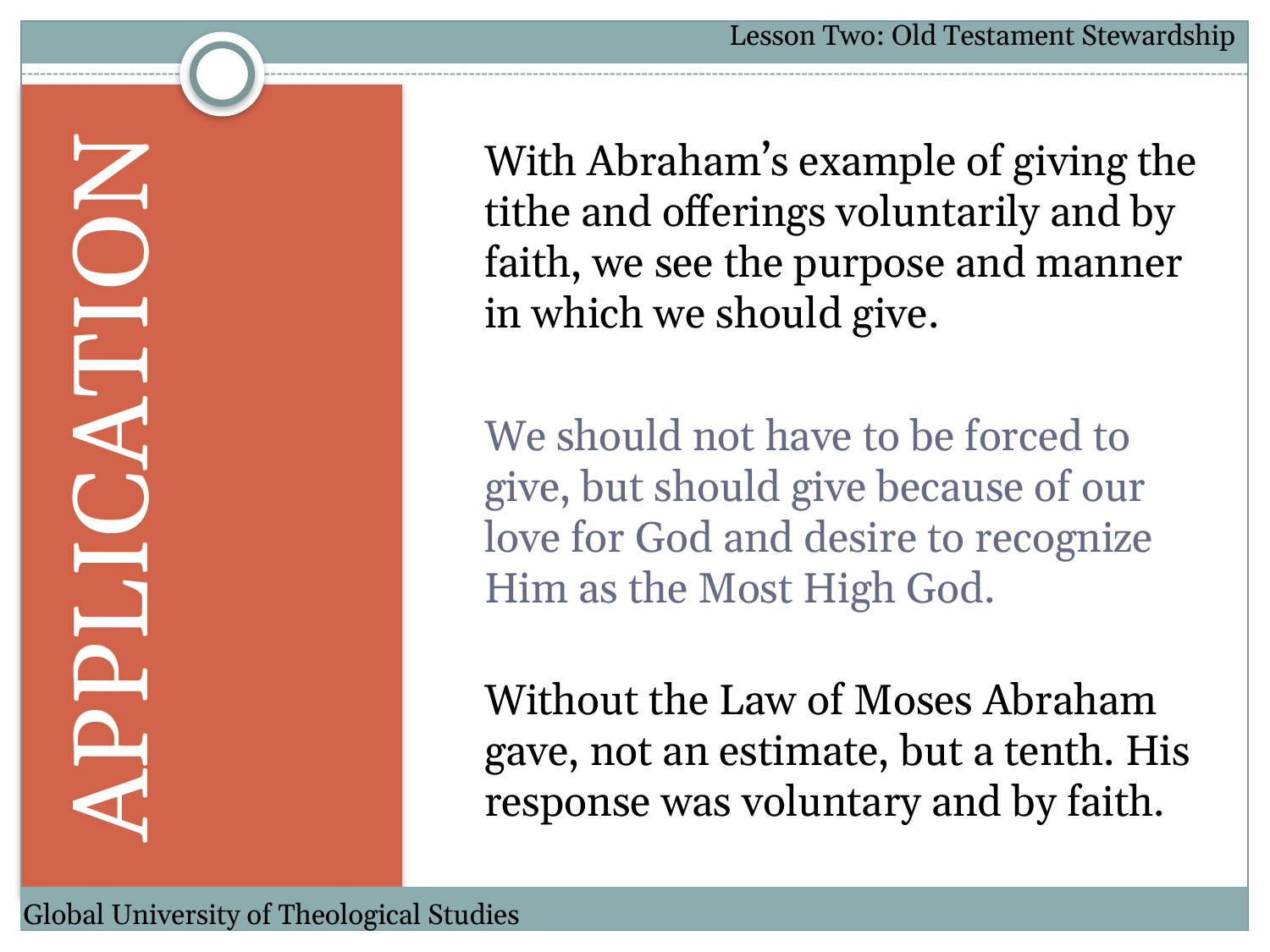

Lesson Two: Old Testament Stewardship
APPLICATION
	With Abraham’s example of giving the tithe and offerings voluntarily and by faith, we see the purpose and manner in which we should give.
	We should not have to be forced to give, but should give because of our love for God and desire to recognize Him as the Most High God.
	Without the Law of Moses Abraham gave, not an estimate, but a tenth. His response was voluntary and by faith.
Global University of Theological Studies